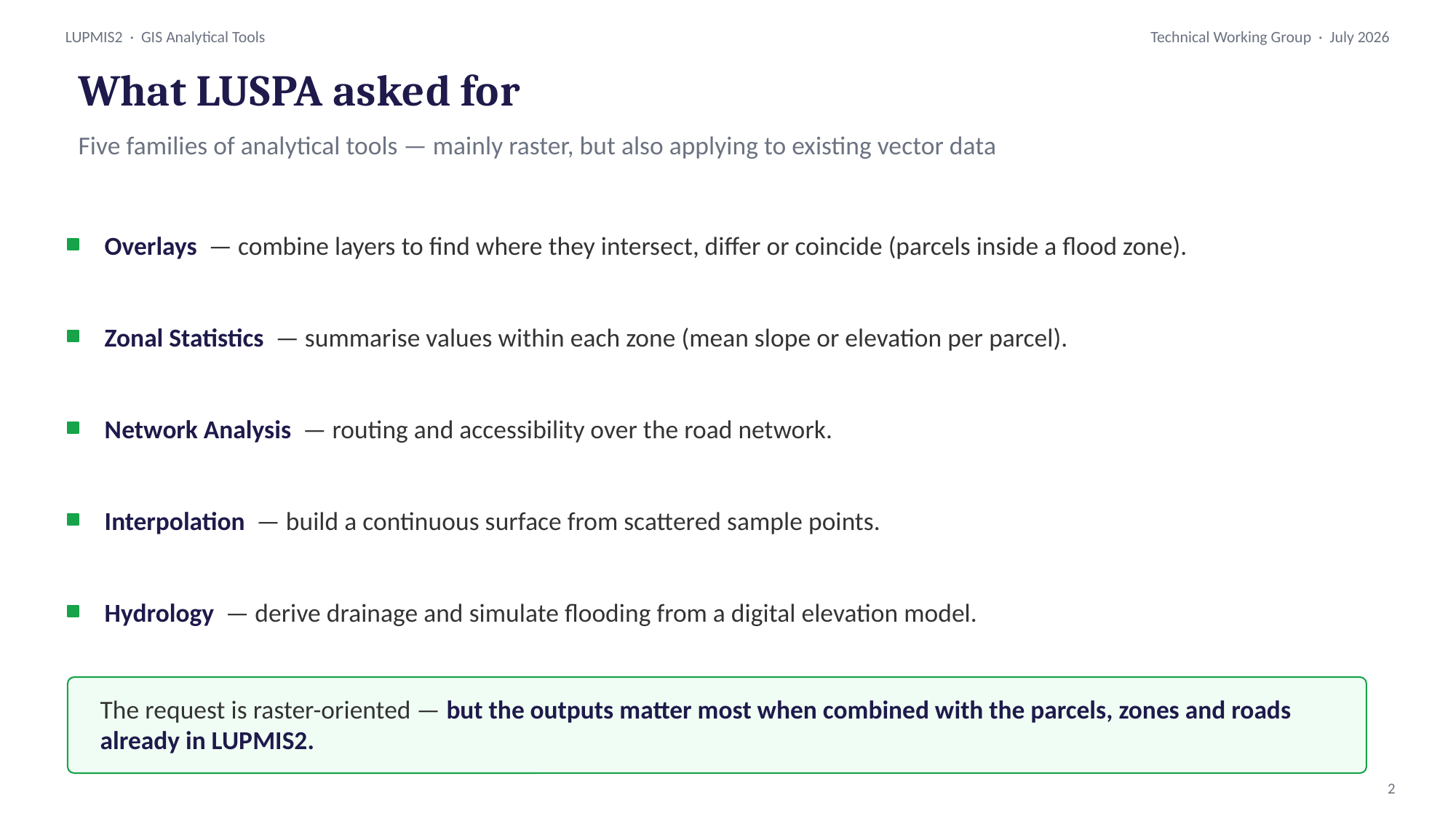

What LUSPA asked for
Five families of analytical tools — mainly raster, but also applying to existing vector data
Overlays  — combine layers to find where they intersect, differ or coincide (parcels inside a flood zone).

Zonal Statistics  — summarise values within each zone (mean slope or elevation per parcel).

Network Analysis  — routing and accessibility over the road network.

Interpolation  — build a continuous surface from scattered sample points.

Hydrology  — derive drainage and simulate flooding from a digital elevation model.

The request is raster-oriented — but the outputs matter most when combined with the parcels, zones and roads already in LUPMIS2.
2